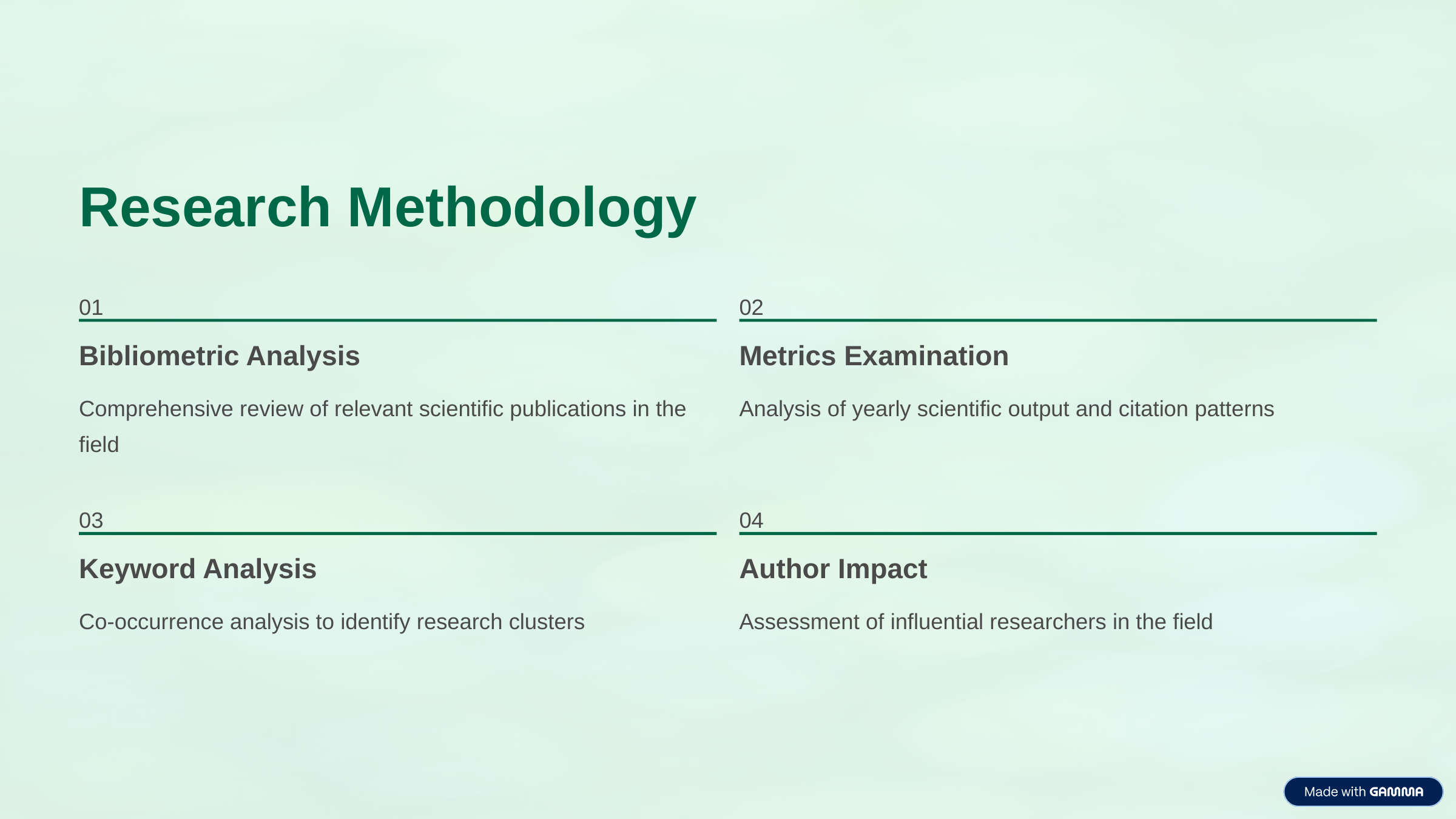

Research Methodology
01
02

Bibliometric Analysis
Metrics Examination
Comprehensive review of relevant scientific publications in the field
Analysis of yearly scientific output and citation patterns
03
04

Keyword Analysis
Author Impact
Co-occurrence analysis to identify research clusters
Assessment of influential researchers in the field